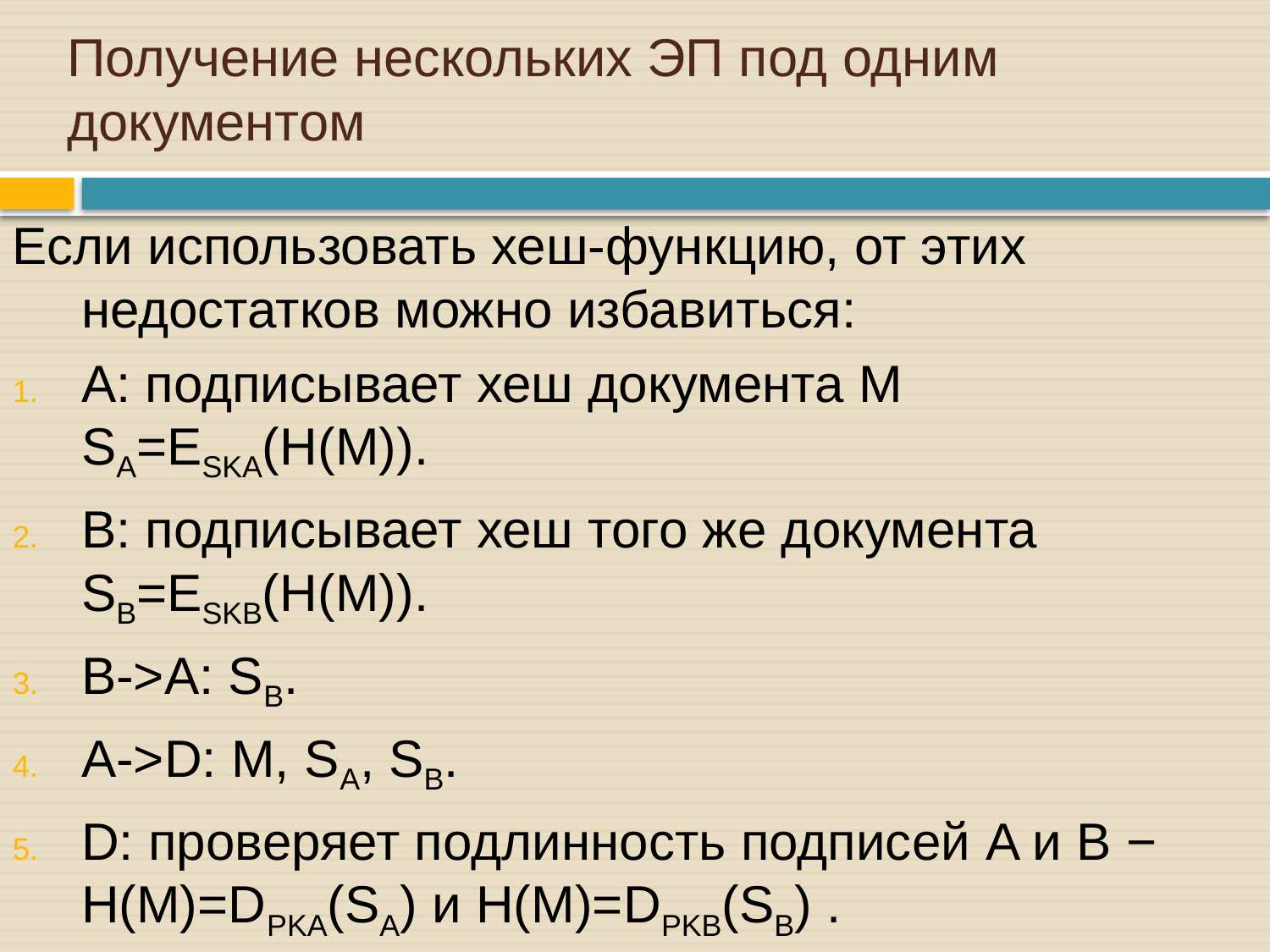

# Получение нескольких ЭП под одним документом
Если использовать хеш-функцию, от этих недостатков можно избавиться:
A: подписывает хеш документа M SA=ESKA(H(M)).
B: подписывает хеш того же документа SB=ESKB(H(M)).
B->A: SB.
A->D: M, SA, SB.
D: проверяет подлинность подписей A и B − H(M)=DPKA(SA) и H(M)=DPKB(SB) .